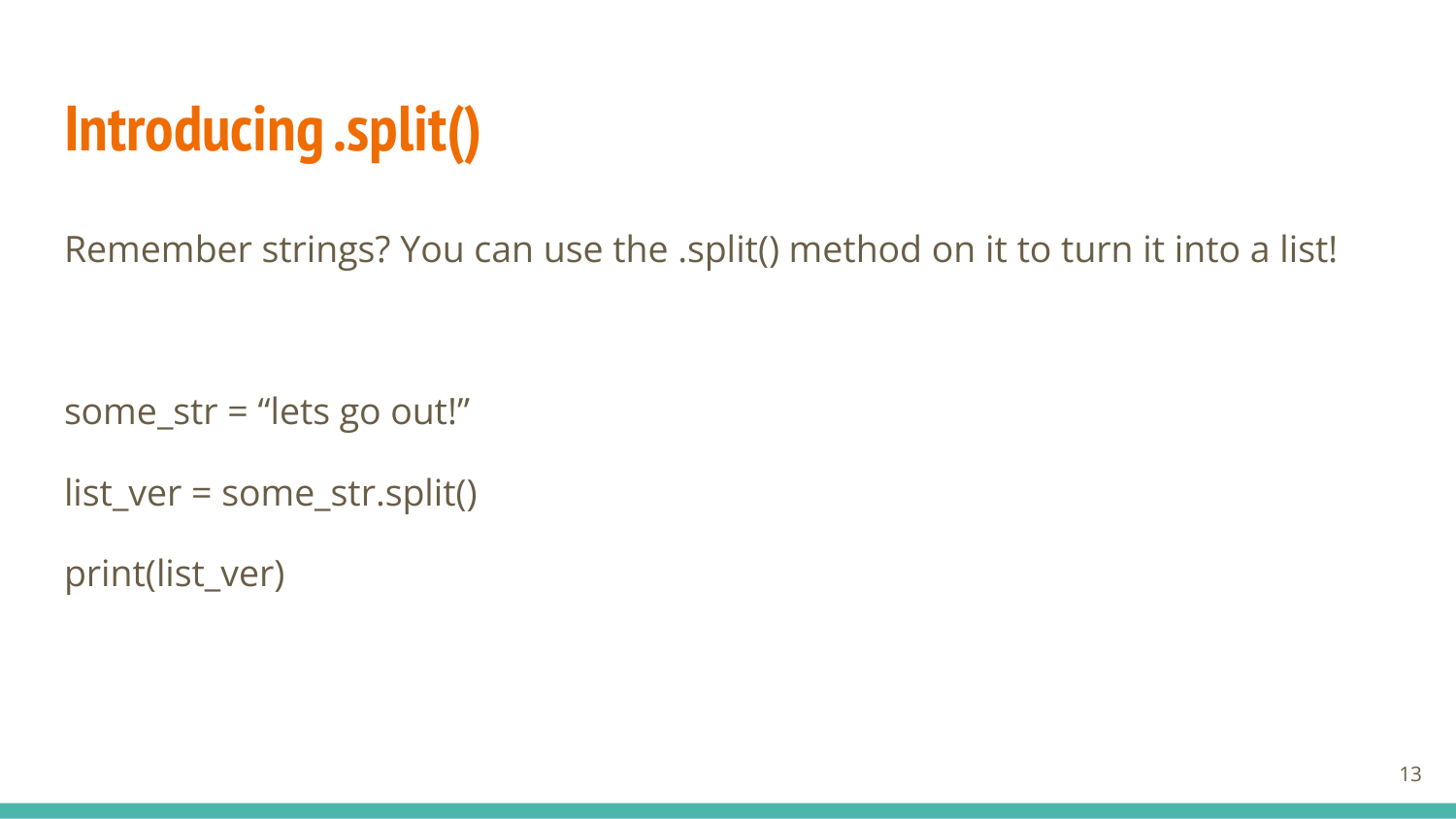

# Introducing .split()
Remember strings? You can use the .split() method on it to turn it into a list!

some_str = “lets go out!”
list_ver = some_str.split()
print(list_ver)

13